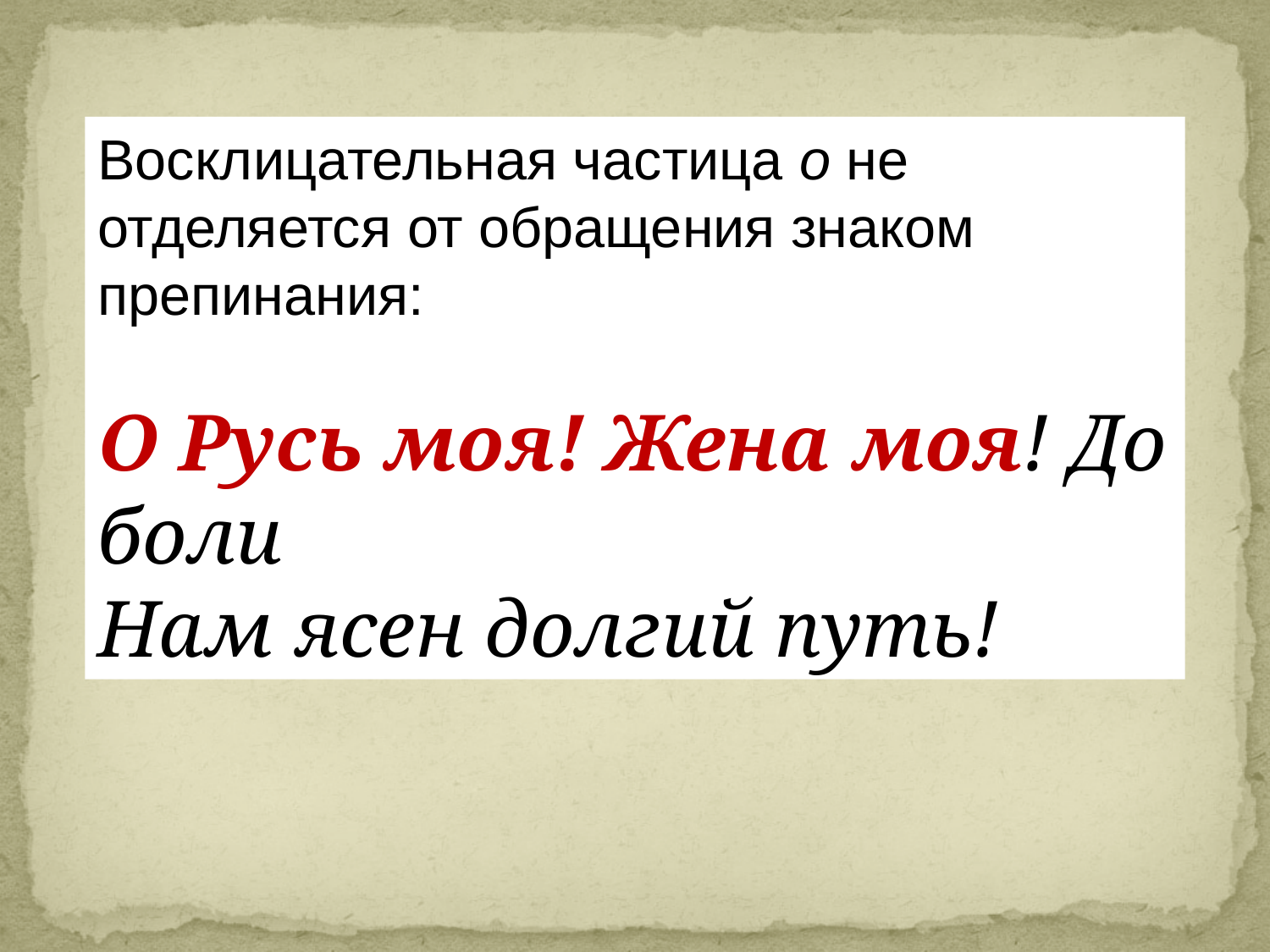

Восклицательная частица о не отделяется от обращения знаком препинания:

О Русь моя! Жена моя! До боли
Нам ясен долгий путь!